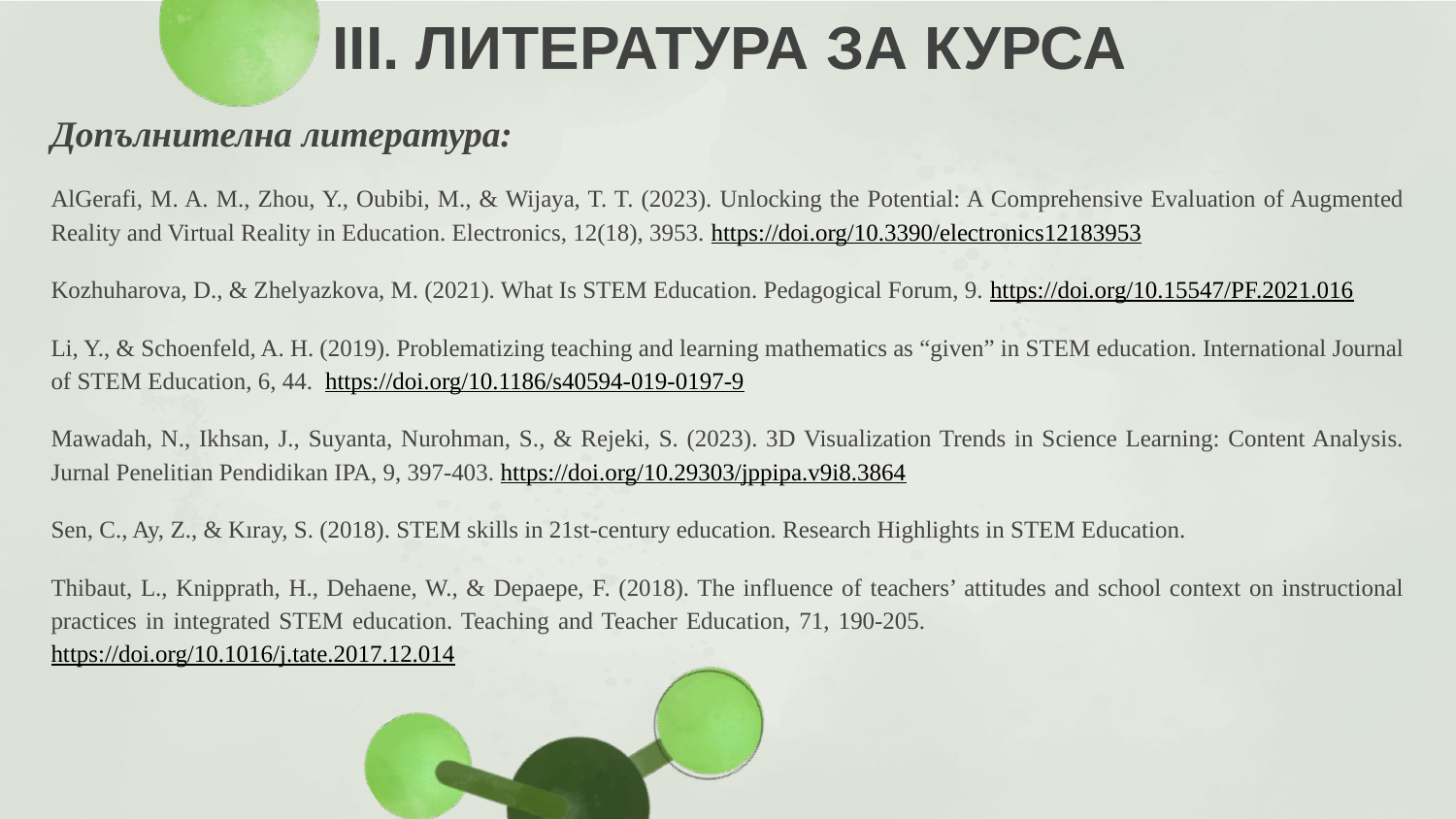

# III. ЛИТЕРАТУРА ЗА КУРСА
Допълнителна литература:
AlGerafi, M. A. M., Zhou, Y., Oubibi, M., & Wijaya, T. T. (2023). Unlocking the Potential: A Comprehensive Evaluation of Augmented Reality and Virtual Reality in Education. Electronics, 12(18), 3953. https://doi.org/10.3390/electronics12183953
Kozhuharova, D., & Zhelyazkova, M. (2021). What Is STEM Education. Pedagogical Forum, 9. https://doi.org/10.15547/PF.2021.016
Li, Y., & Schoenfeld, A. H. (2019). Problematizing teaching and learning mathematics as “given” in STEM education. International Journal of STEM Education, 6, 44.  https://doi.org/10.1186/s40594-019-0197-9
Mawadah, N., Ikhsan, J., Suyanta, Nurohman, S., & Rejeki, S. (2023). 3D Visualization Trends in Science Learning: Content Analysis. Jurnal Penelitian Pendidikan IPA, 9, 397-403. https://doi.org/10.29303/jppipa.v9i8.3864
Sen, C., Ay, Z., & Kıray, S. (2018). STEM skills in 21st-century education. Research Highlights in STEM Education.
Thibaut, L., Knipprath, H., Dehaene, W., & Depaepe, F. (2018). The influence of teachers’ attitudes and school context on instructional practices in integrated STEM education. Teaching and Teacher Education, 71, 190-205.                                                       https://doi.org/10.1016/j.tate.2017.12.014